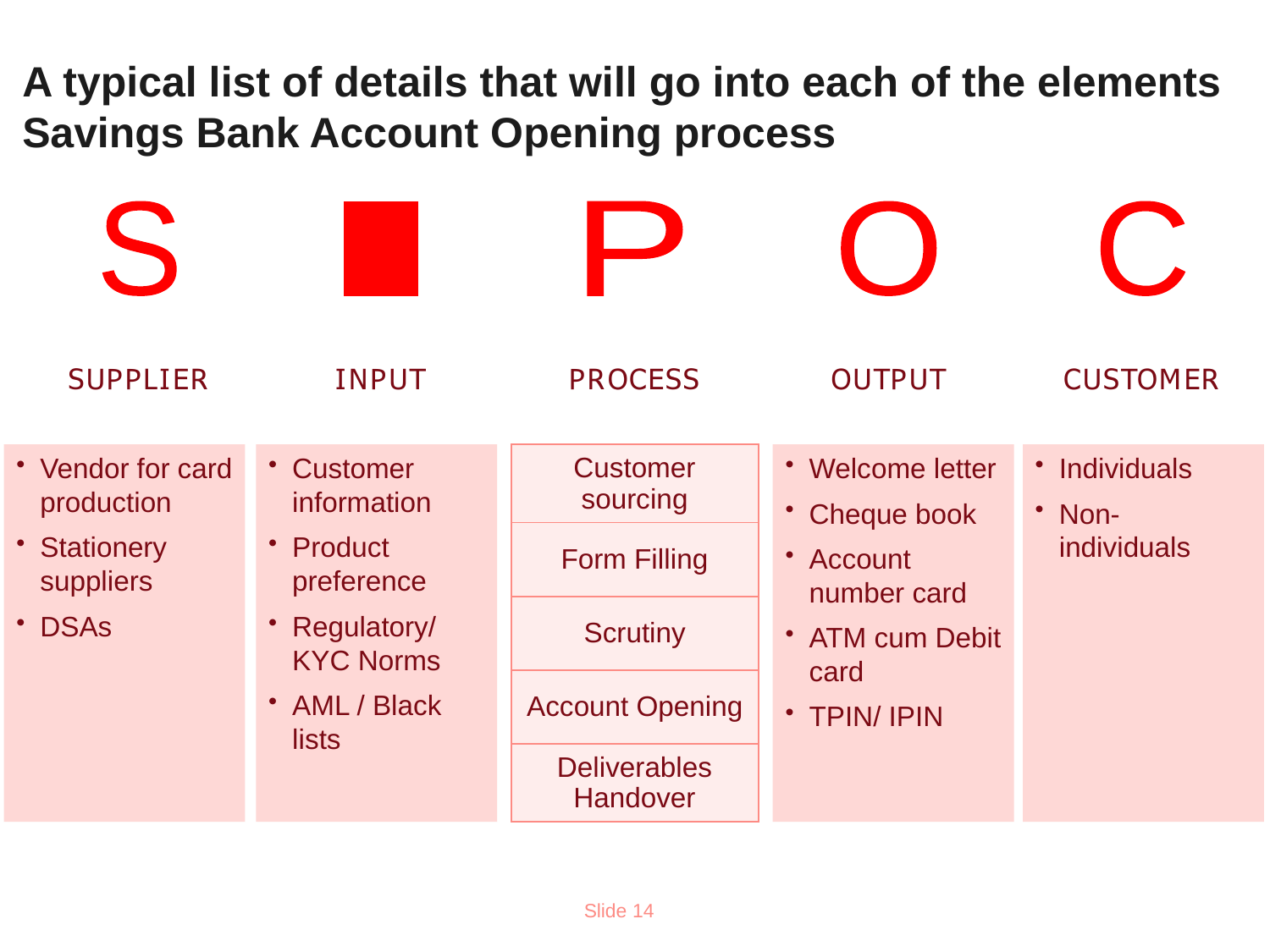

# A typical list of details that will go into each of the elements Savings Bank Account Opening process
S
SUPPLIER
I
INPUT
P
PROCESS
O
OUTPUT
C
CUSTOMER
Vendor for card production
Stationery suppliers
DSAs

Customer information
Product preference
Regulatory/ KYC Norms
AML / Black lists

| Customer sourcing |
| --- |
| Form Filling |
| Scrutiny |
| Account Opening |
| Deliverables Handover |
Welcome letter
Cheque book
Account number card
ATM cum Debit card
TPIN/ IPIN

Individuals
Non-individuals